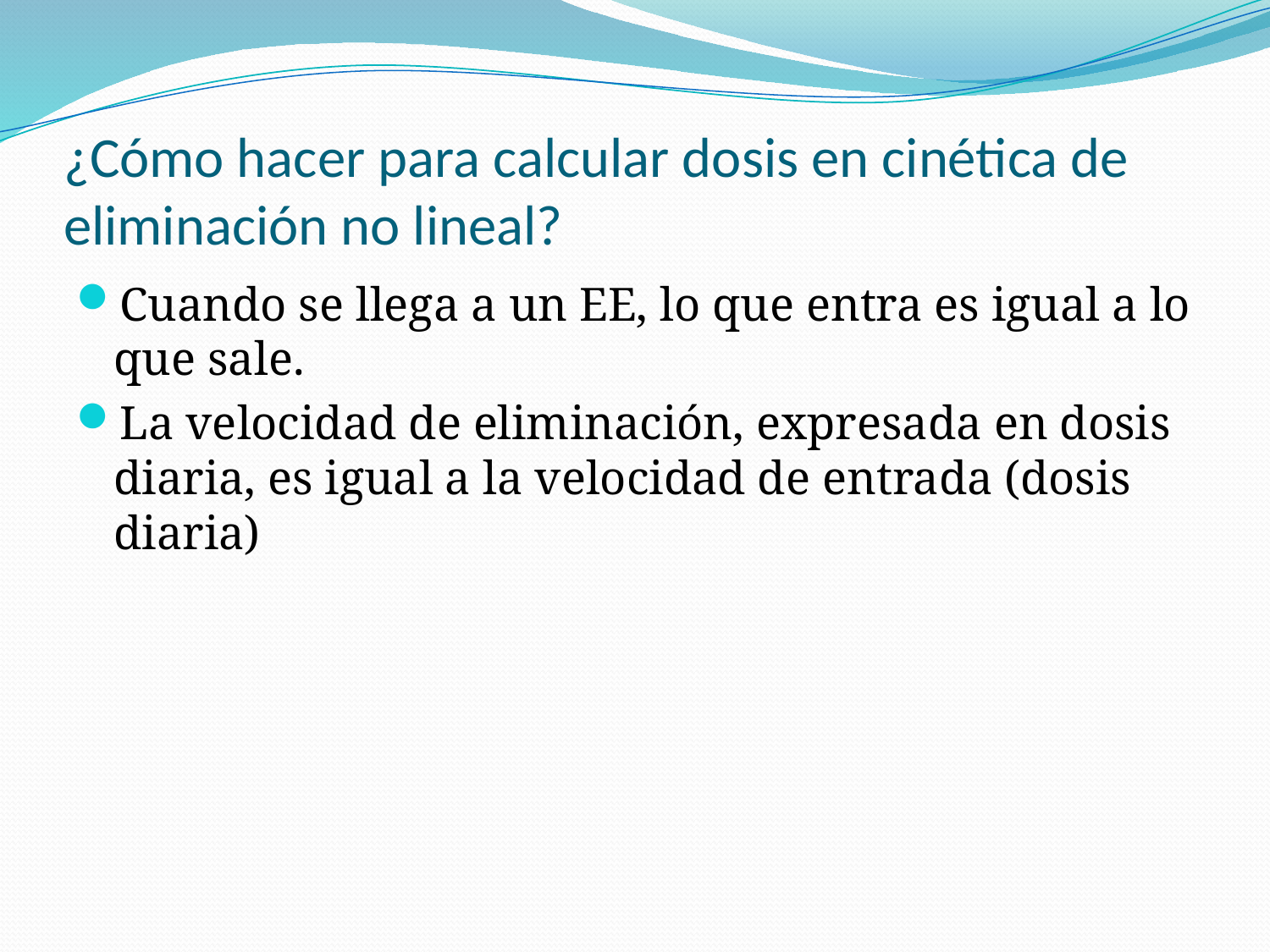

# ¿Cómo hacer para calcular dosis en cinética de eliminación no lineal?
Cuando se llega a un EE, lo que entra es igual a lo que sale.
La velocidad de eliminación, expresada en dosis diaria, es igual a la velocidad de entrada (dosis diaria)